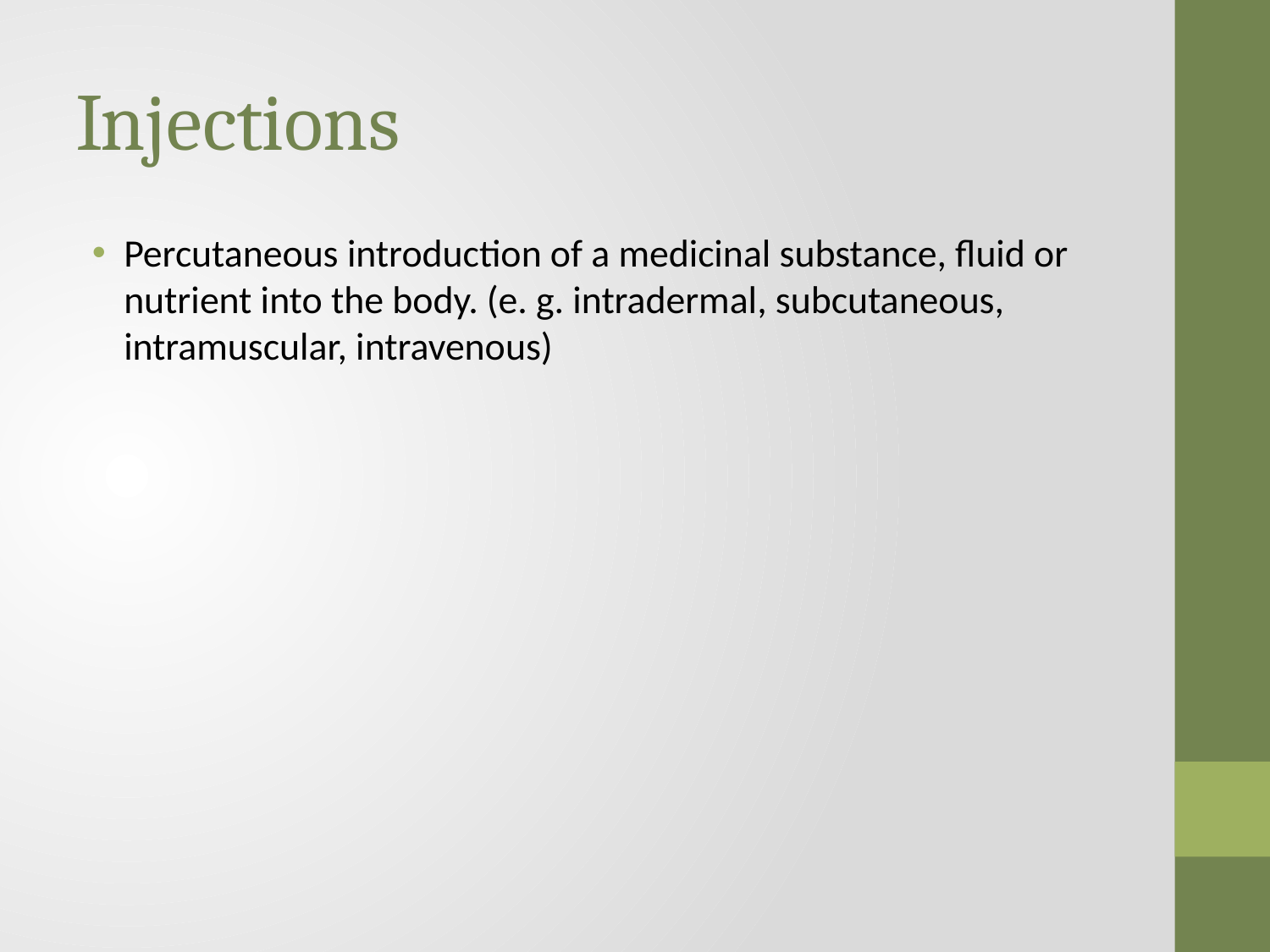

# Injections
Percutaneous introduction of a medicinal substance, fluid or nutrient into the body. (e. g. intradermal, subcutaneous, intramuscular, intravenous)